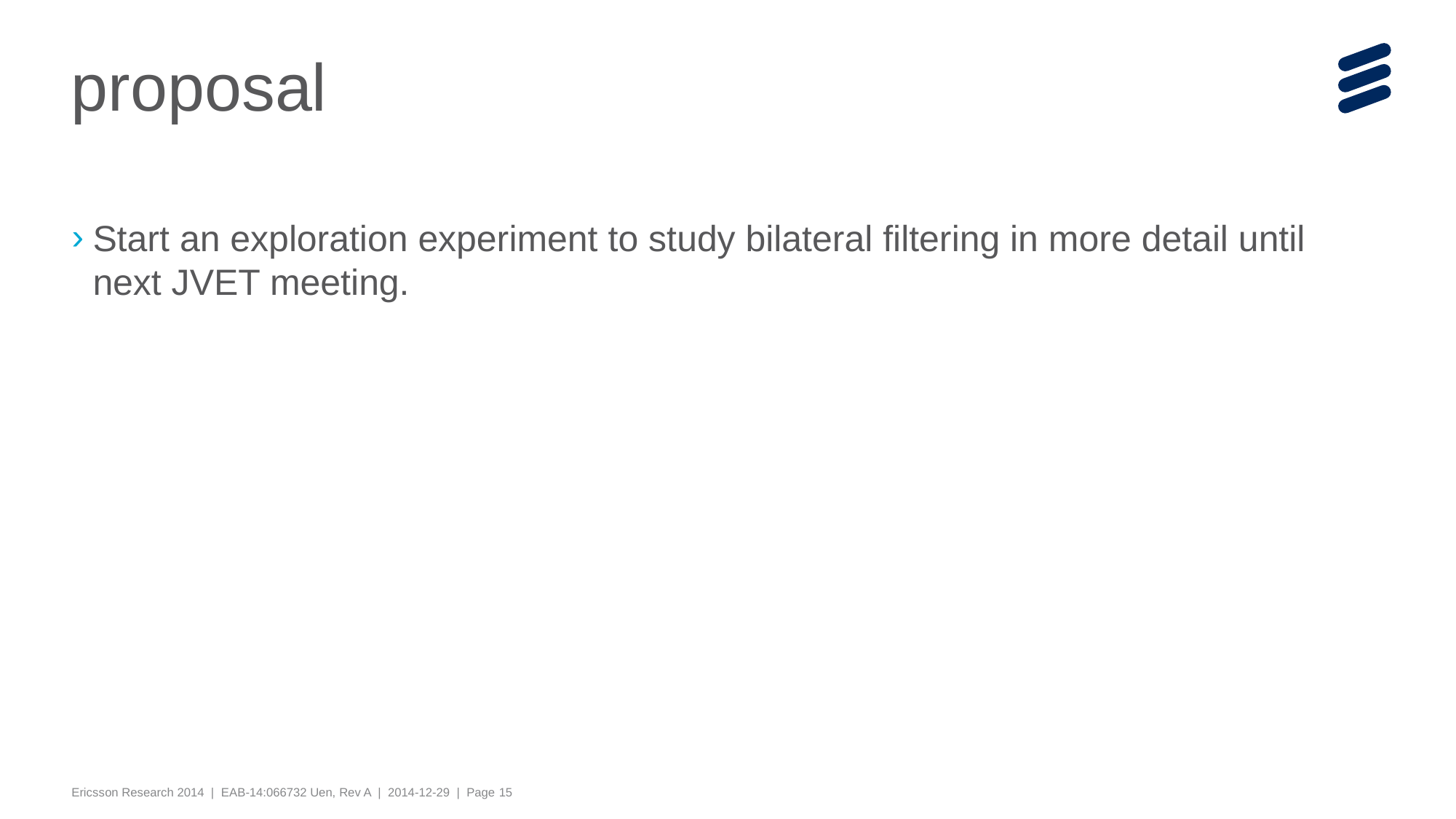

# proposal
Start an exploration experiment to study bilateral filtering in more detail until next JVET meeting.